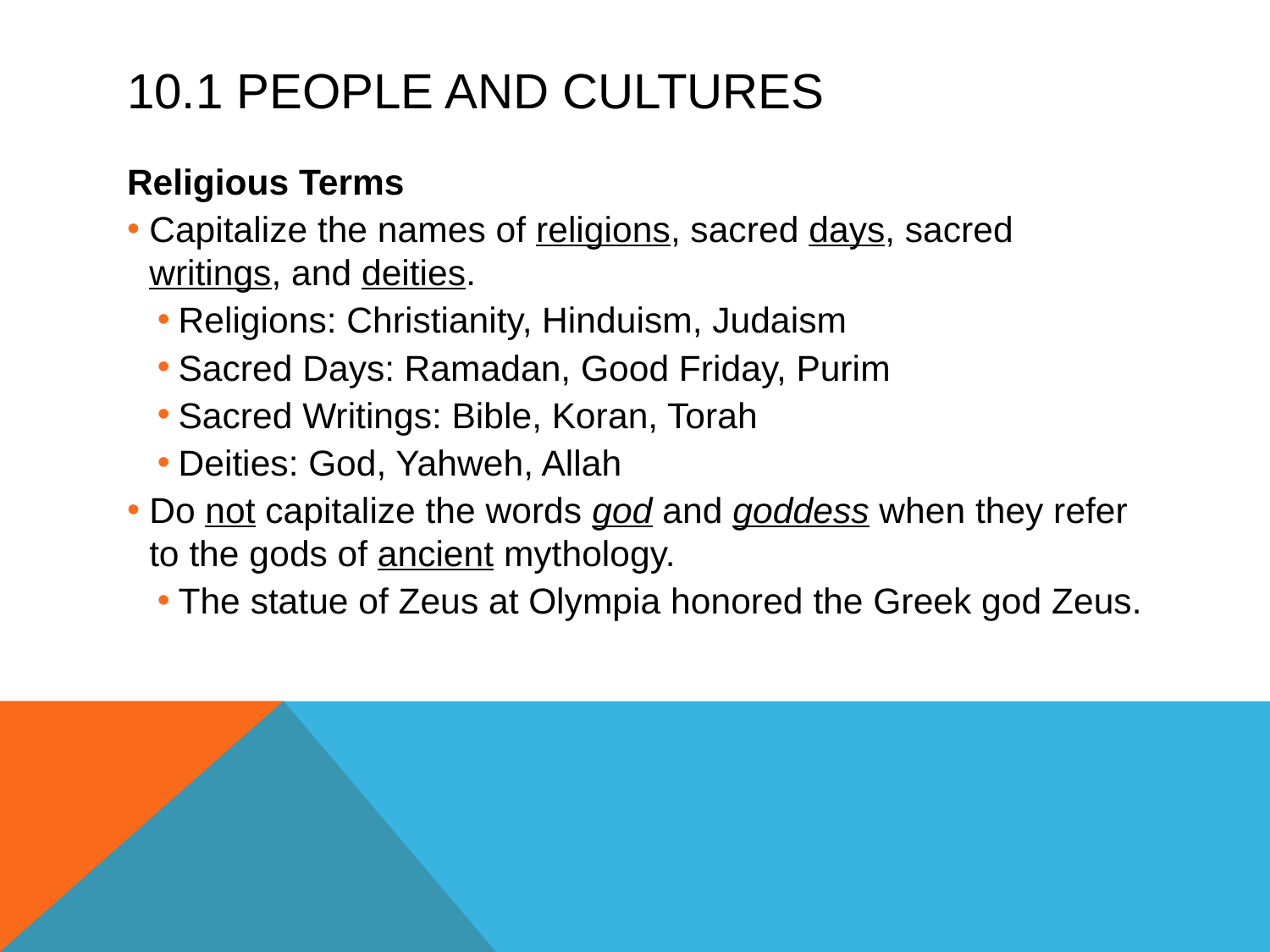

# 10.1 People and Cultures
Religious Terms
Capitalize the names of religions, sacred days, sacred writings, and deities.
Religions: Christianity, Hinduism, Judaism
Sacred Days: Ramadan, Good Friday, Purim
Sacred Writings: Bible, Koran, Torah
Deities: God, Yahweh, Allah
Do not capitalize the words god and goddess when they refer to the gods of ancient mythology.
The statue of Zeus at Olympia honored the Greek god Zeus.